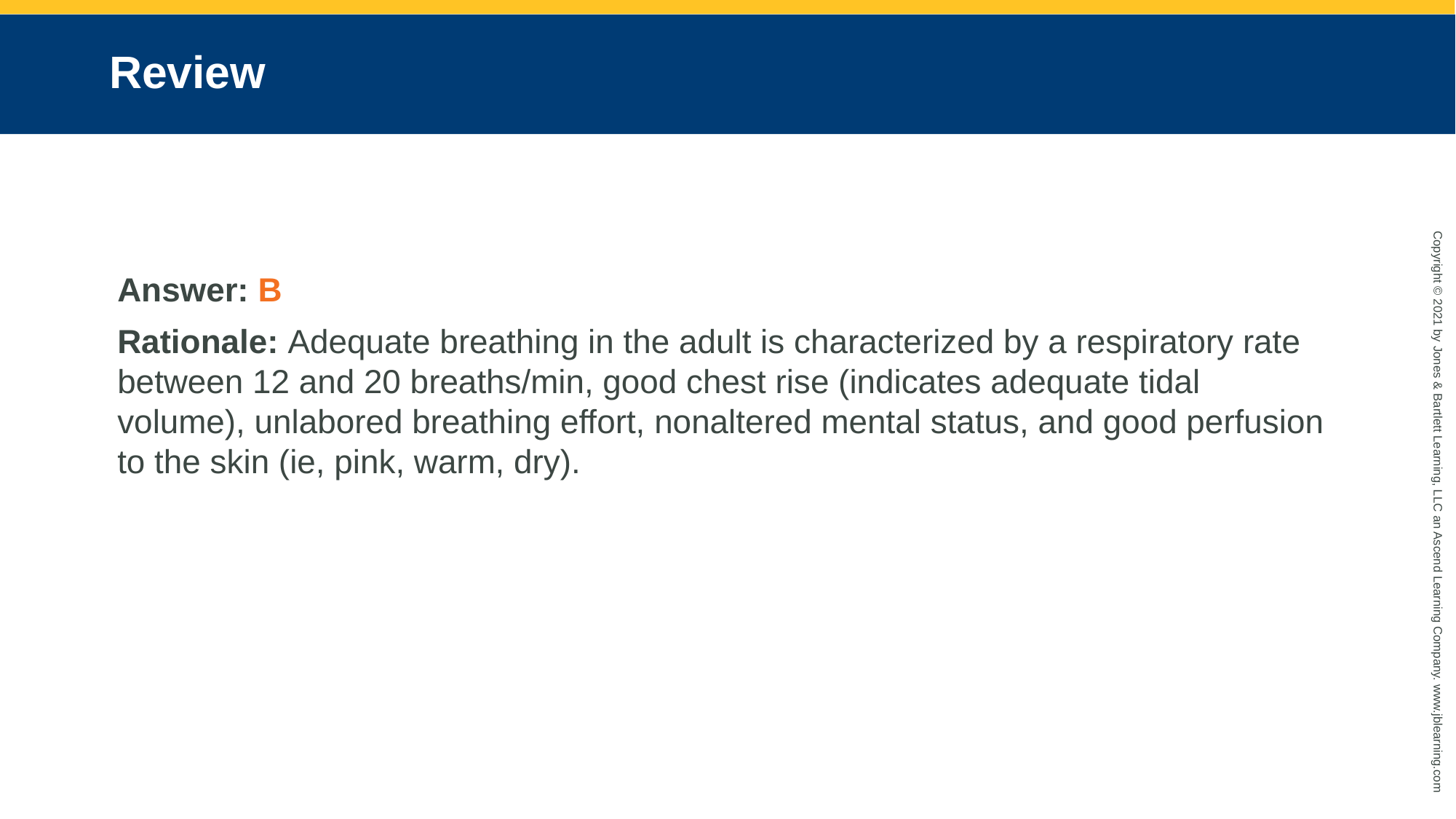

# Review
Answer: B
Rationale: Adequate breathing in the adult is characterized by a respiratory rate between 12 and 20 breaths/min, good chest rise (indicates adequate tidal volume), unlabored breathing effort, nonaltered mental status, and good perfusion to the skin (ie, pink, warm, dry).